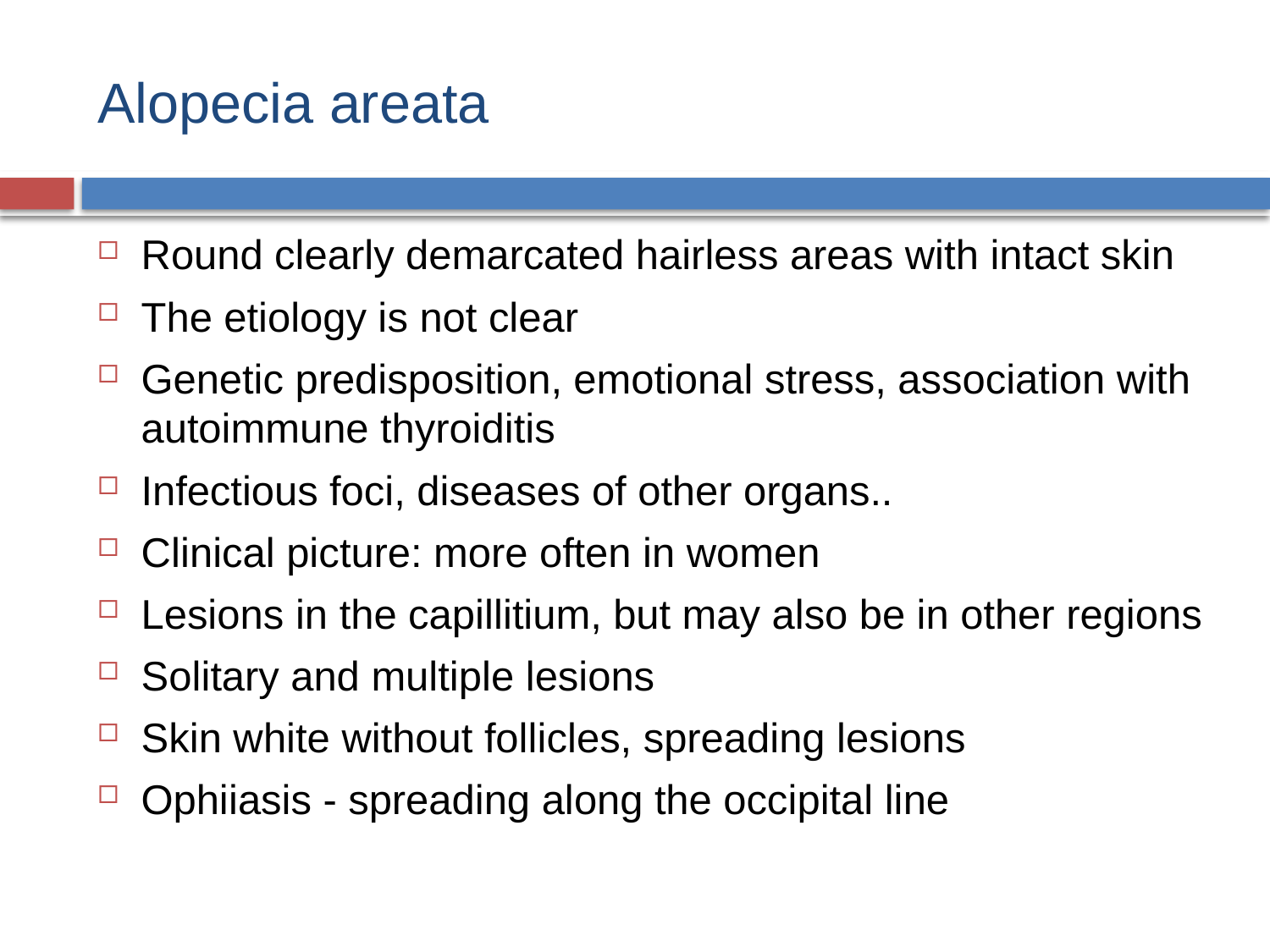

# Alopecia areata
Round clearly demarcated hairless areas with intact skin
The etiology is not clear
Genetic predisposition, emotional stress, association with autoimmune thyroiditis
Infectious foci, diseases of other organs..
Clinical picture: more often in women
Lesions in the capillitium, but may also be in other regions
Solitary and multiple lesions
Skin white without follicles, spreading lesions
Ophiiasis - spreading along the occipital line